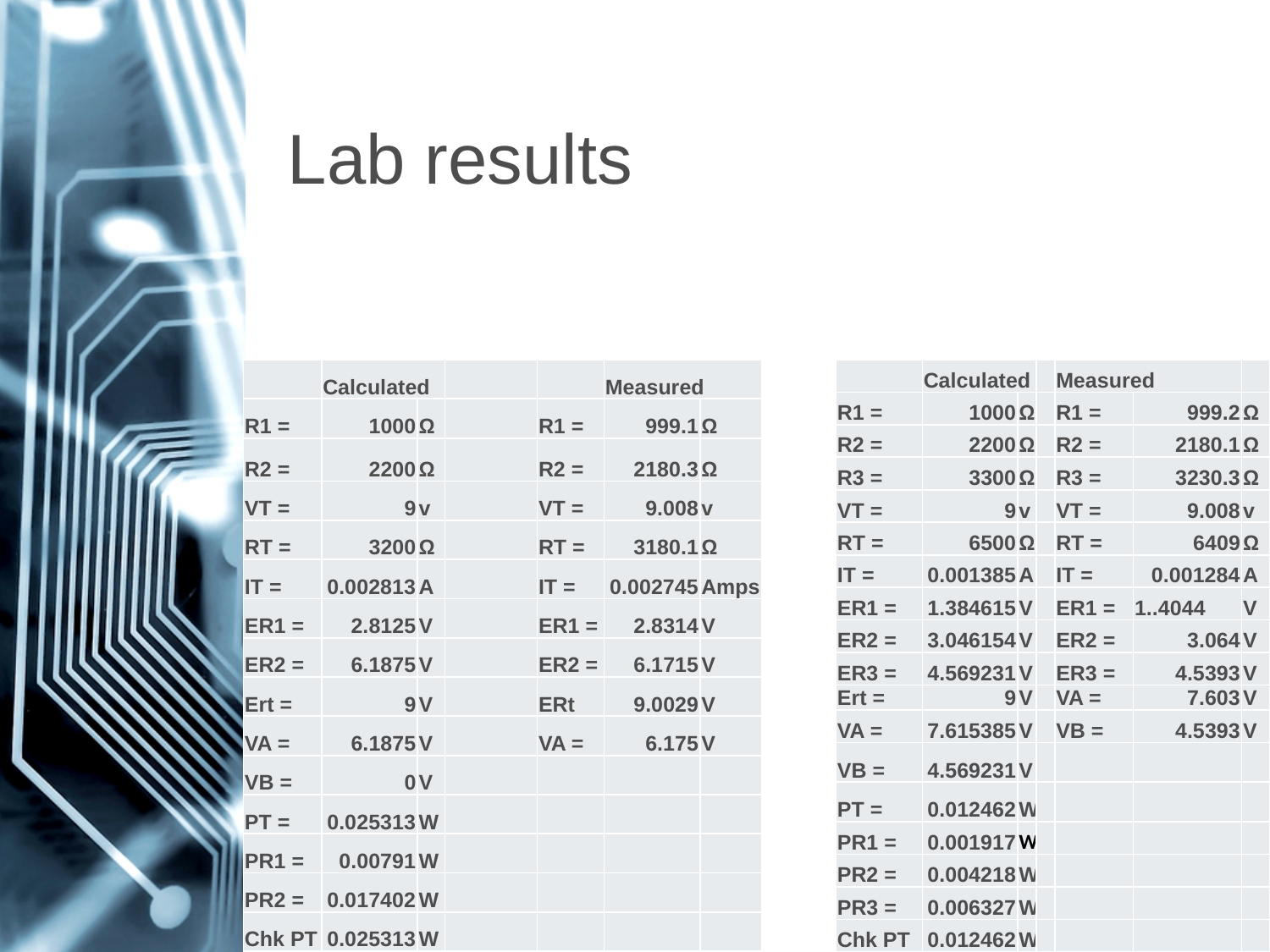

# Lab results
|  | Calculated |  |  |  | Measured |  |
| --- | --- | --- | --- | --- | --- | --- |
| R1 = | 1000 | Ω |  | R1 = | 999.1 | Ω |
| R2 = | 2200 | Ω |  | R2 = | 2180.3 | Ω |
| VT = | 9 | v |  | VT = | 9.008 | v |
| RT = | 3200 | Ω |  | RT = | 3180.1 | Ω |
| IT = | 0.002813 | A |  | IT = | 0.002745 | Amps |
| ER1 = | 2.8125 | V |  | ER1 = | 2.8314 | V |
| ER2 = | 6.1875 | V |  | ER2 = | 6.1715 | V |
| Ert = | 9 | V |  | ERt | 9.0029 | V |
| VA = | 6.1875 | V |  | VA = | 6.175 | V |
| VB = | 0 | V |  |  |  |  |
| PT = | 0.025313 | W |  |  |  |  |
| PR1 = | 0.00791 | W |  |  |  |  |
| PR2 = | 0.017402 | W |  |  |  |  |
| Chk PT | 0.025313 | W |  |  |  |  |
|  | Calculated |  |  | Measured |  |  |
| --- | --- | --- | --- | --- | --- | --- |
| R1 = | 1000 | Ω |  | R1 = | 999.2 | Ω |
| R2 = | 2200 | Ω |  | R2 = | 2180.1 | Ω |
| R3 = | 3300 | Ω |  | R3 = | 3230.3 | Ω |
| VT = | 9 | v |  | VT = | 9.008 | v |
| RT = | 6500 | Ω |  | RT = | 6409 | Ω |
| IT = | 0.001385 | A |  | IT = | 0.001284 | A |
| ER1 = | 1.384615 | V |  | ER1 = | 1..4044 | V |
| ER2 = | 3.046154 | V |  | ER2 = | 3.064 | V |
| ER3 = | 4.569231 | V |  | ER3 = | 4.5393 | V |
| Ert = | 9 | V |  | VA = | 7.603 | V |
| VA = | 7.615385 | V |  | VB = | 4.5393 | V |
| VB = | 4.569231 | V |  |  |  |  |
| PT = | 0.012462 | W |  |  |  |  |
| PR1 = | 0.001917 | W |  |  |  |  |
| PR2 = | 0.004218 | W |  |  |  |  |
| PR3 = | 0.006327 | W |  |  |  |  |
| Chk PT | 0.012462 | W |  |  |  |  |